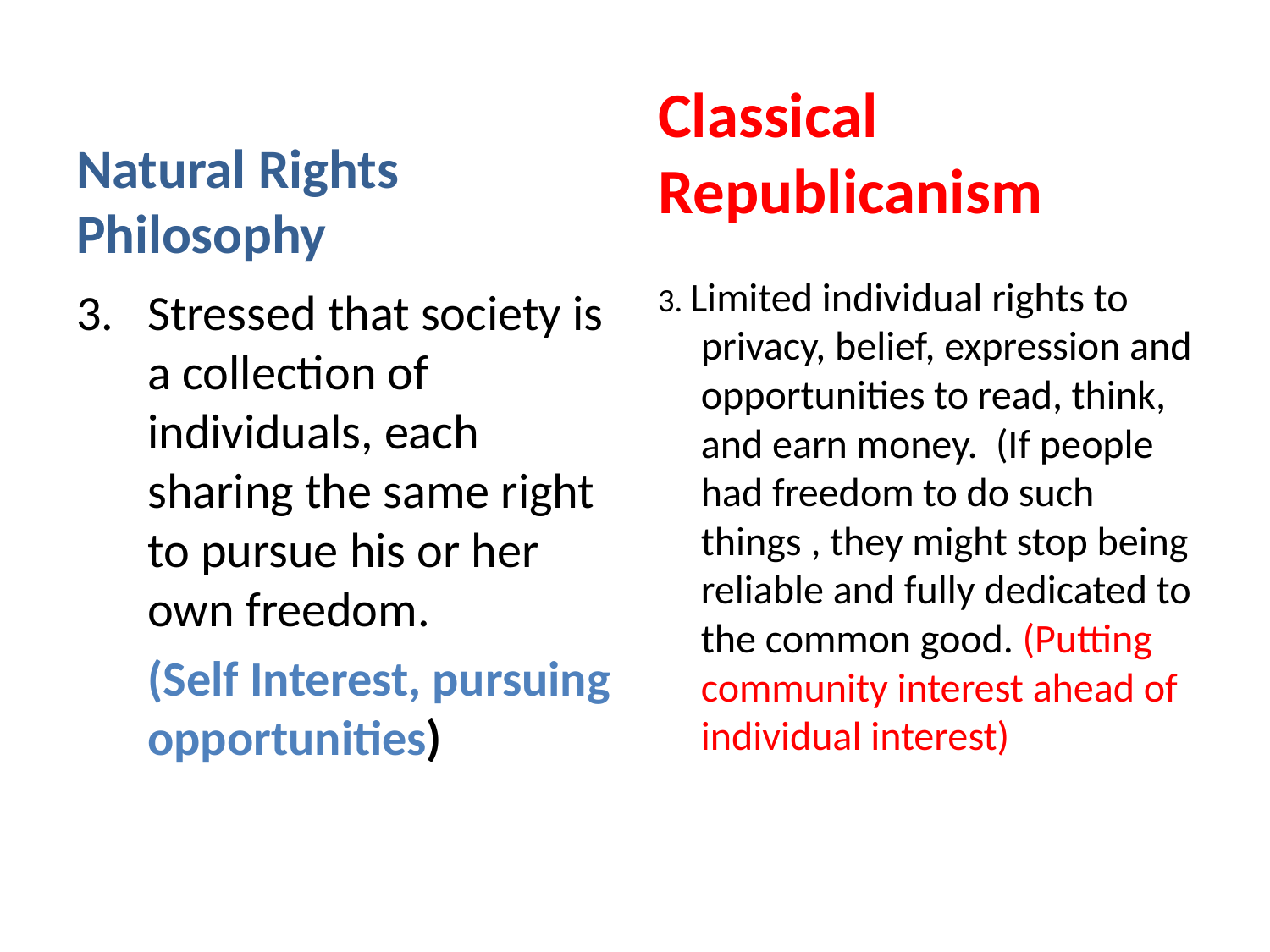

Natural Rights Philosophy

Classical Republicanism
3. Limited individual rights to privacy, belief, expression and opportunities to read, think, and earn money.  (If people had freedom to do such things , they might stop being reliable and fully dedicated to the common good. (Putting community interest ahead of individual interest)

Stressed that society is a collection of individuals, each sharing the same right to pursue his or her own freedom.
	(Self Interest, pursuing opportunities)